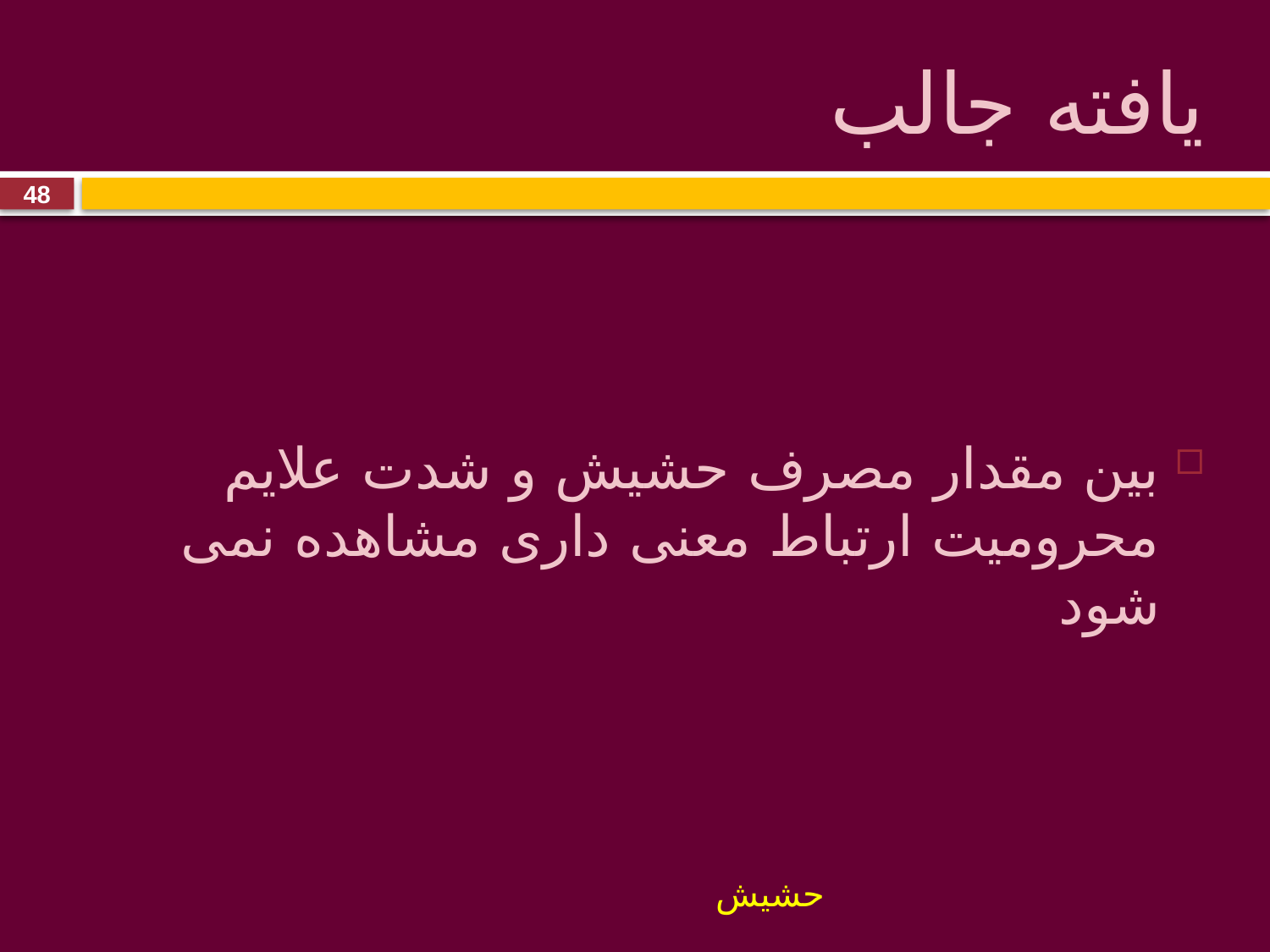

# یافته جالب
48
بین مقدار مصرف حشیش و شدت علایم محرومیت ارتباط معنی داری مشاهده نمی شود
حشیش